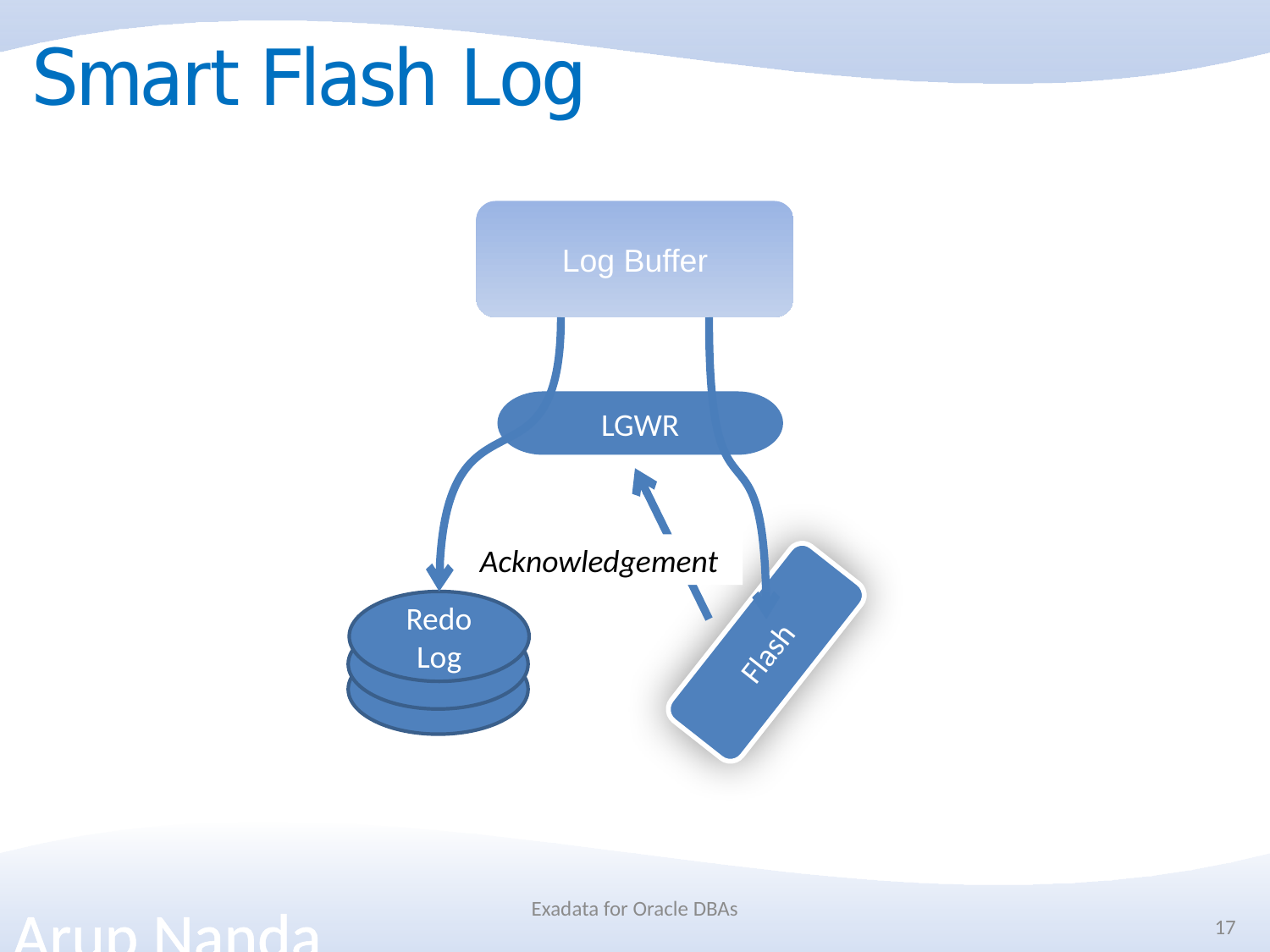

# Smart Flash Log
Log Buffer
LGWR
Acknowledgement
Redo Log

Flash
Exadata for Oracle DBAs
17